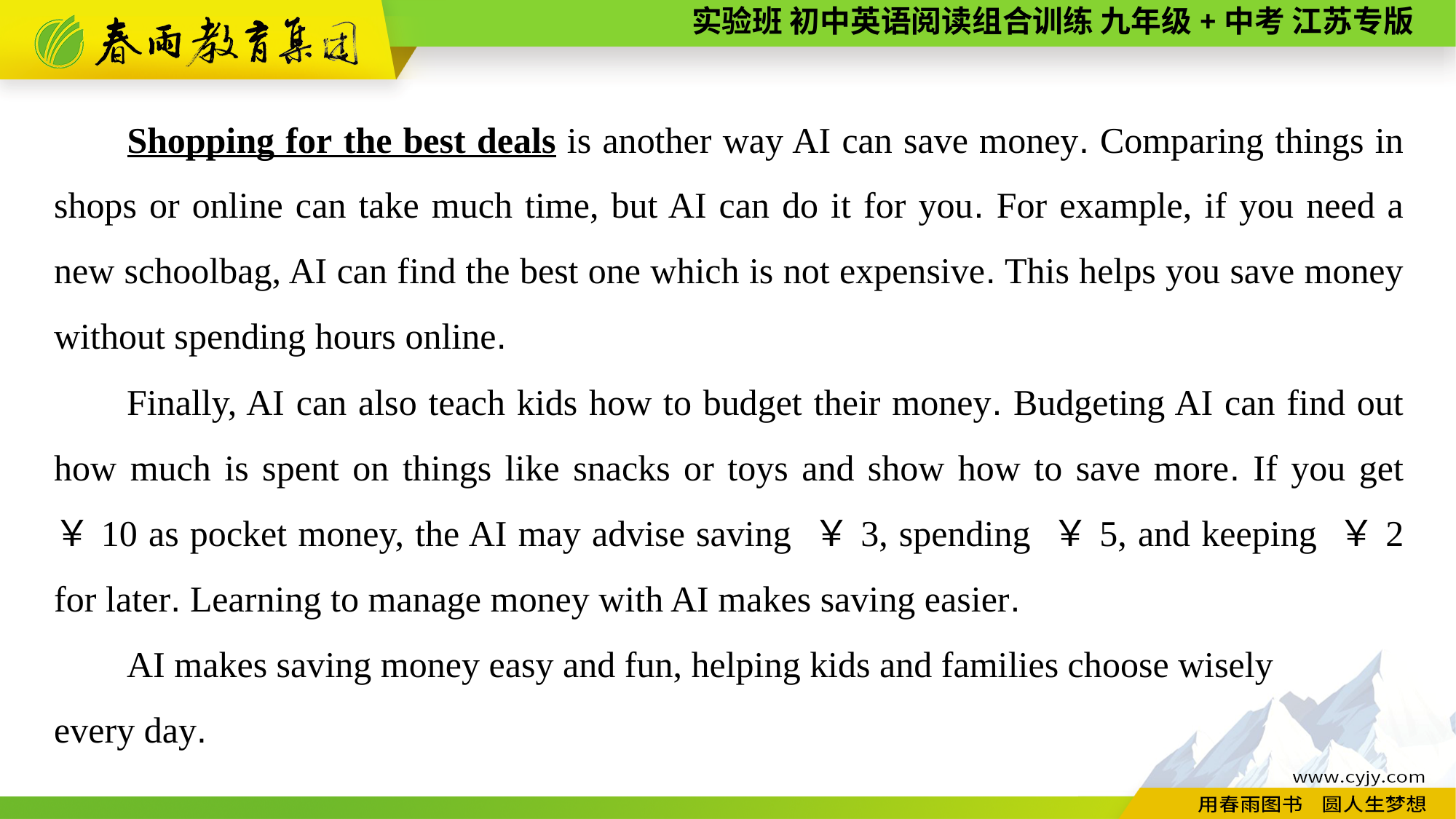

Shopping for the best deals is another way AI can save money. Comparing things in shops or online can take much time, but AI can do it for you. For example, if you need a new schoolbag, AI can find the best one which is not expensive. This helps you save money without spending hours online.
Finally, AI can also teach kids how to budget their money. Budgeting AI can find out how much is spent on things like snacks or toys and show how to save more. If you get ￥10 as pocket money, the AI may advise saving ￥3, spending ￥5, and keeping ￥2 for later. Learning to manage money with AI makes saving easier.
AI makes saving money easy and fun, helping kids and families choose wisely
every day.